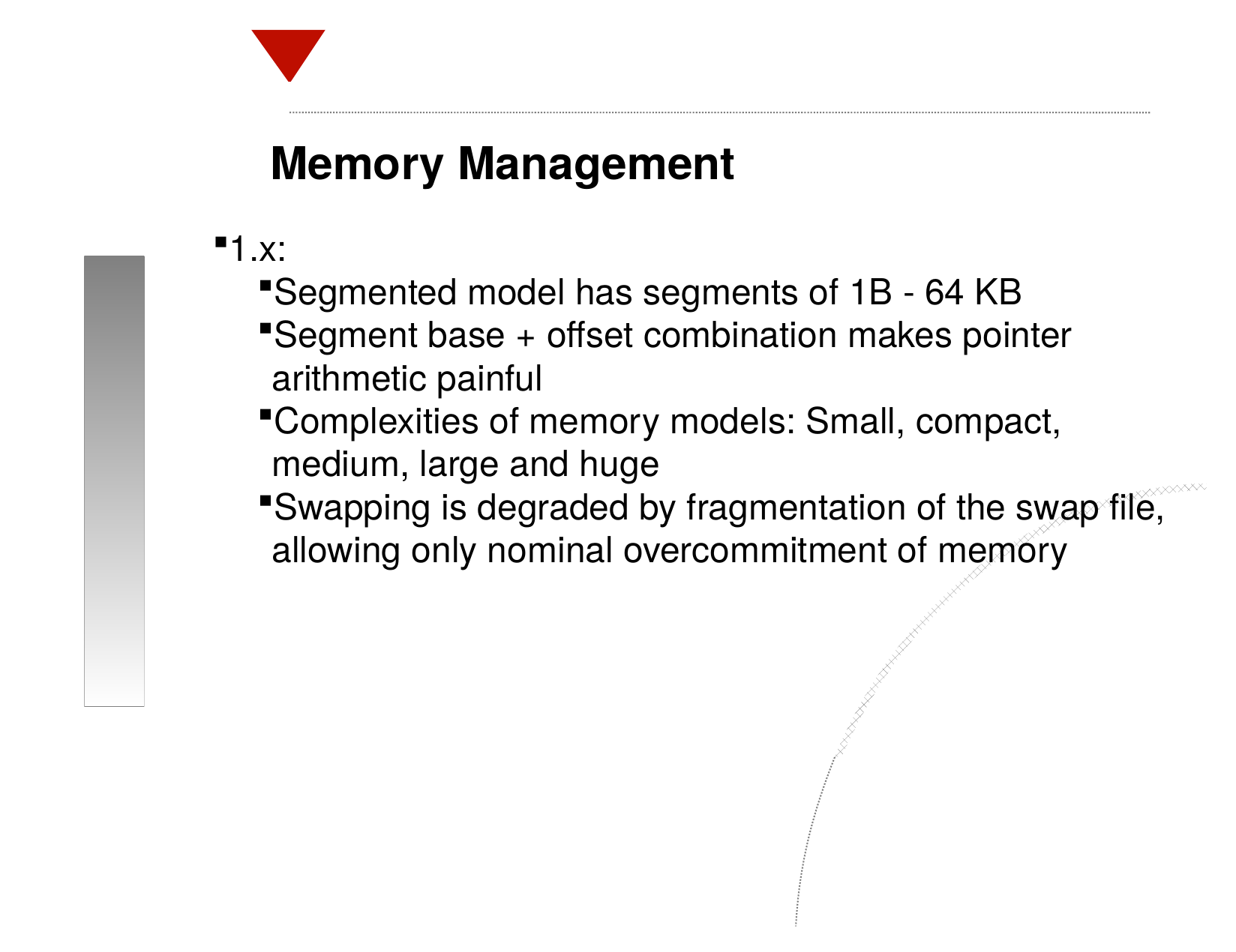

Memory Management
1.x:
Segmented model has segments of 1B - 64 KB
Segment base + offset combination makes pointer arithmetic painful
Complexities of memory models: Small, compact, medium, large and huge
Swapping is degraded by fragmentation of the swap file, allowing only nominal overcommitment of memory